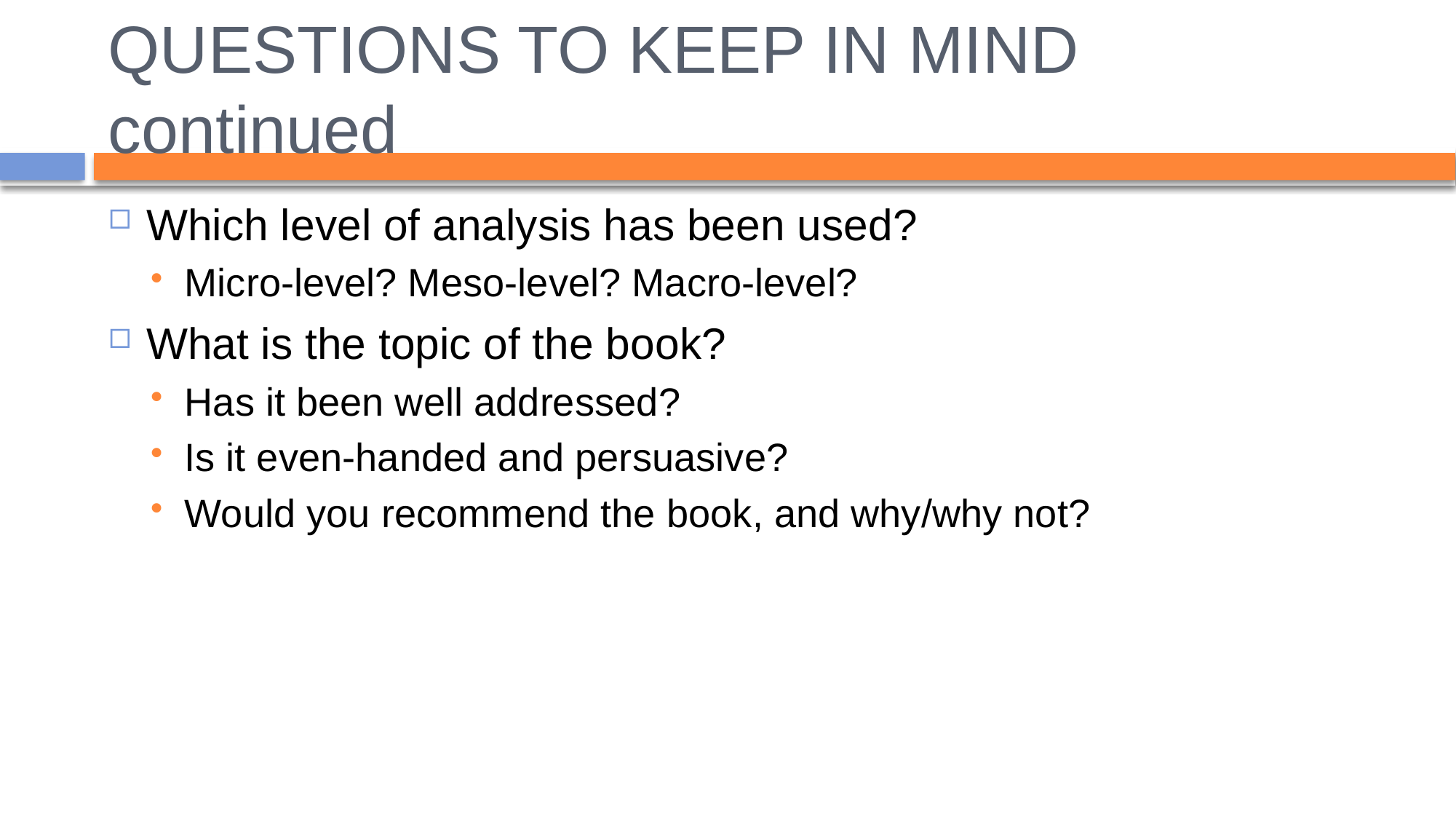

# QUESTIONS TO KEEP IN MIND continued
Which level of analysis has been used?
Micro-level? Meso-level? Macro-level?
What is the topic of the book?
Has it been well addressed?
Is it even-handed and persuasive?
Would you recommend the book, and why/why not?